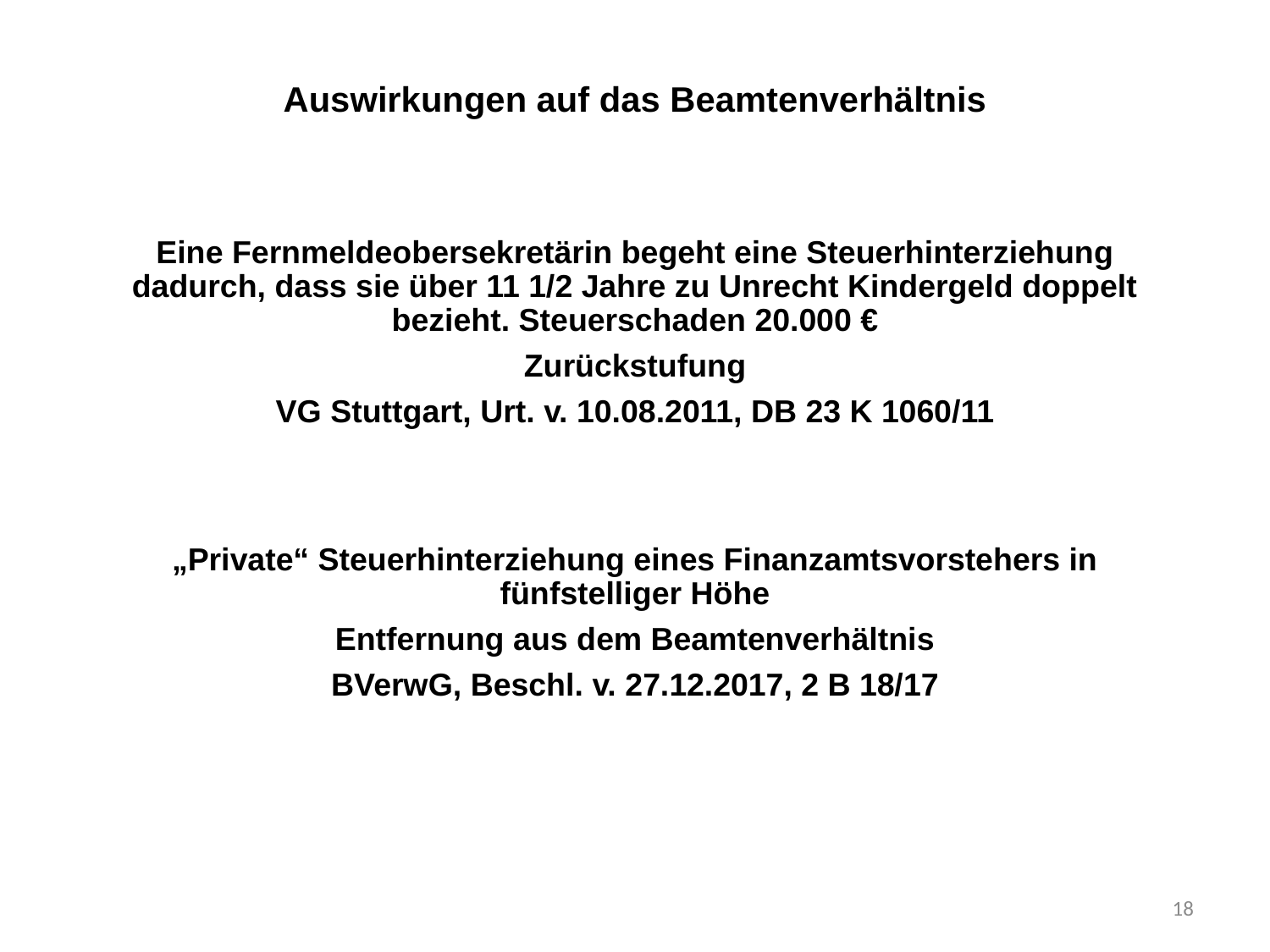

# Auswirkungen auf das Beamtenverhältnis

Eine Fernmeldeobersekretärin begeht eine Steuerhinterziehung dadurch, dass sie über 11 1/2 Jahre zu Unrecht Kindergeld doppelt bezieht. Steuerschaden 20.000 €
Zurückstufung
VG Stuttgart, Urt. v. 10.08.2011, DB 23 K 1060/11
„Private“ Steuerhinterziehung eines Finanzamtsvorstehers in fünfstelliger Höhe
Entfernung aus dem Beamtenverhältnis
BVerwG, Beschl. v. 27.12.2017, 2 B 18/17
18